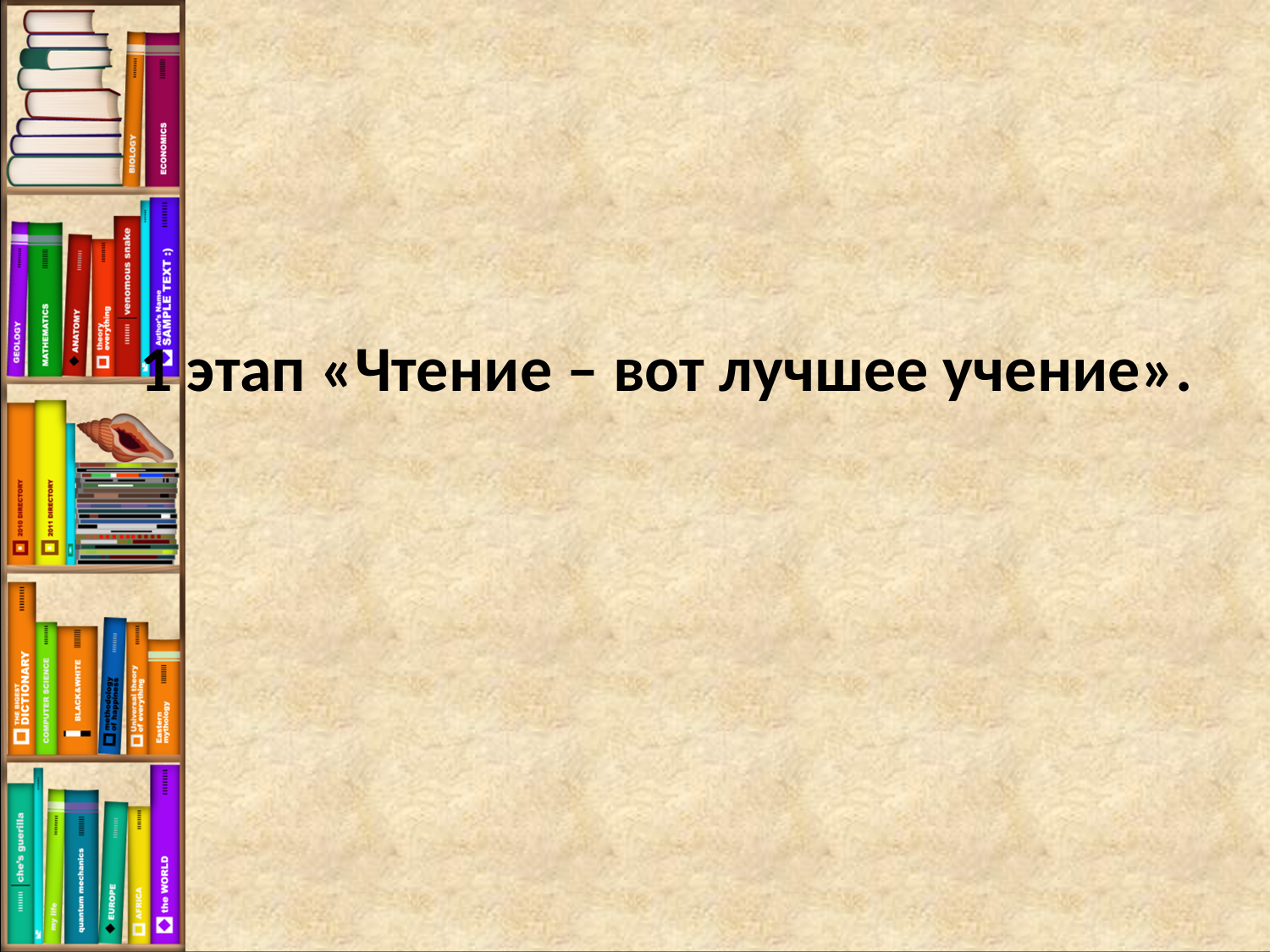

# 1 этап «Чтение – вот лучшее учение».